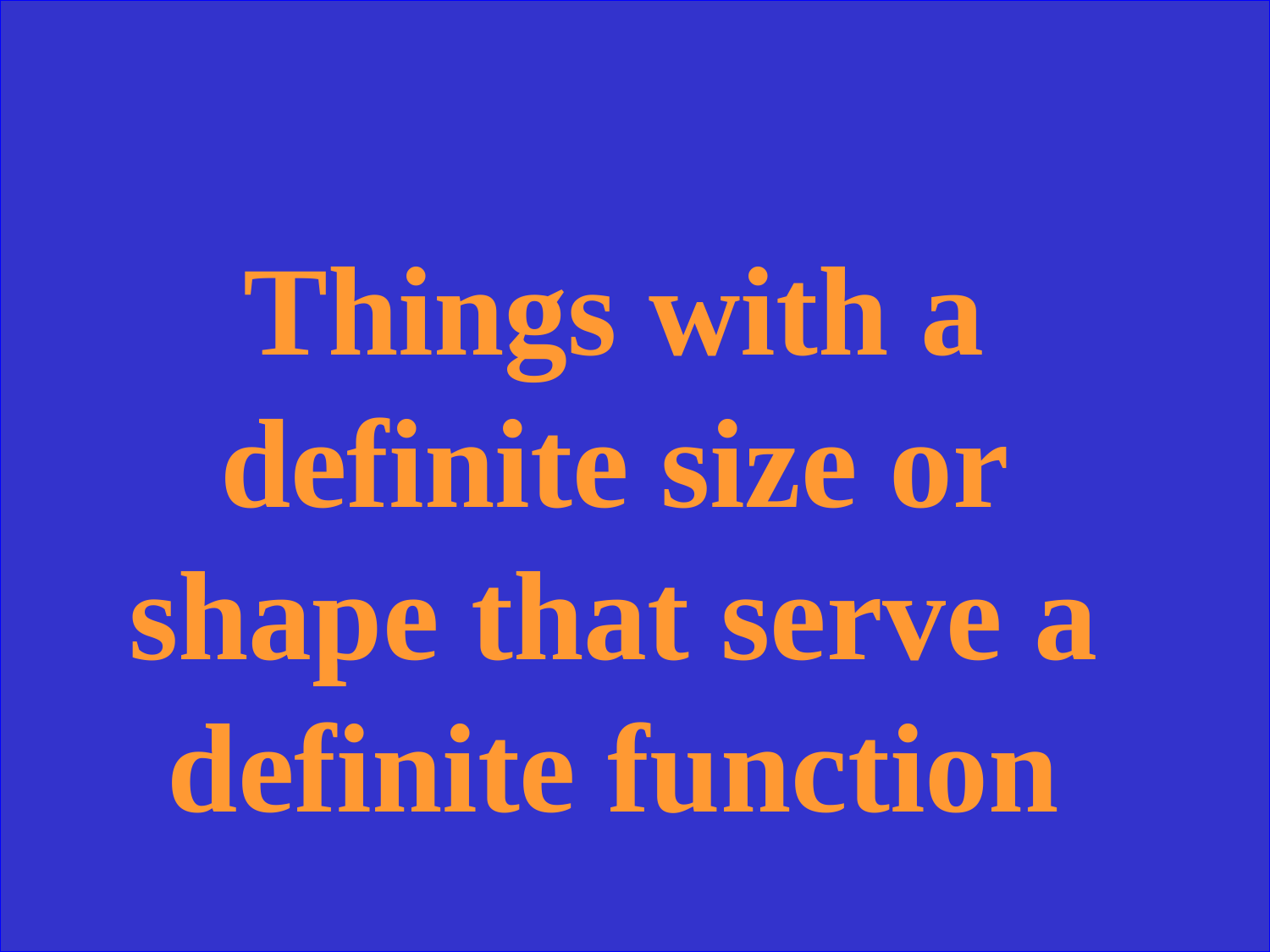

Things with a definite size or shape that serve a definite function